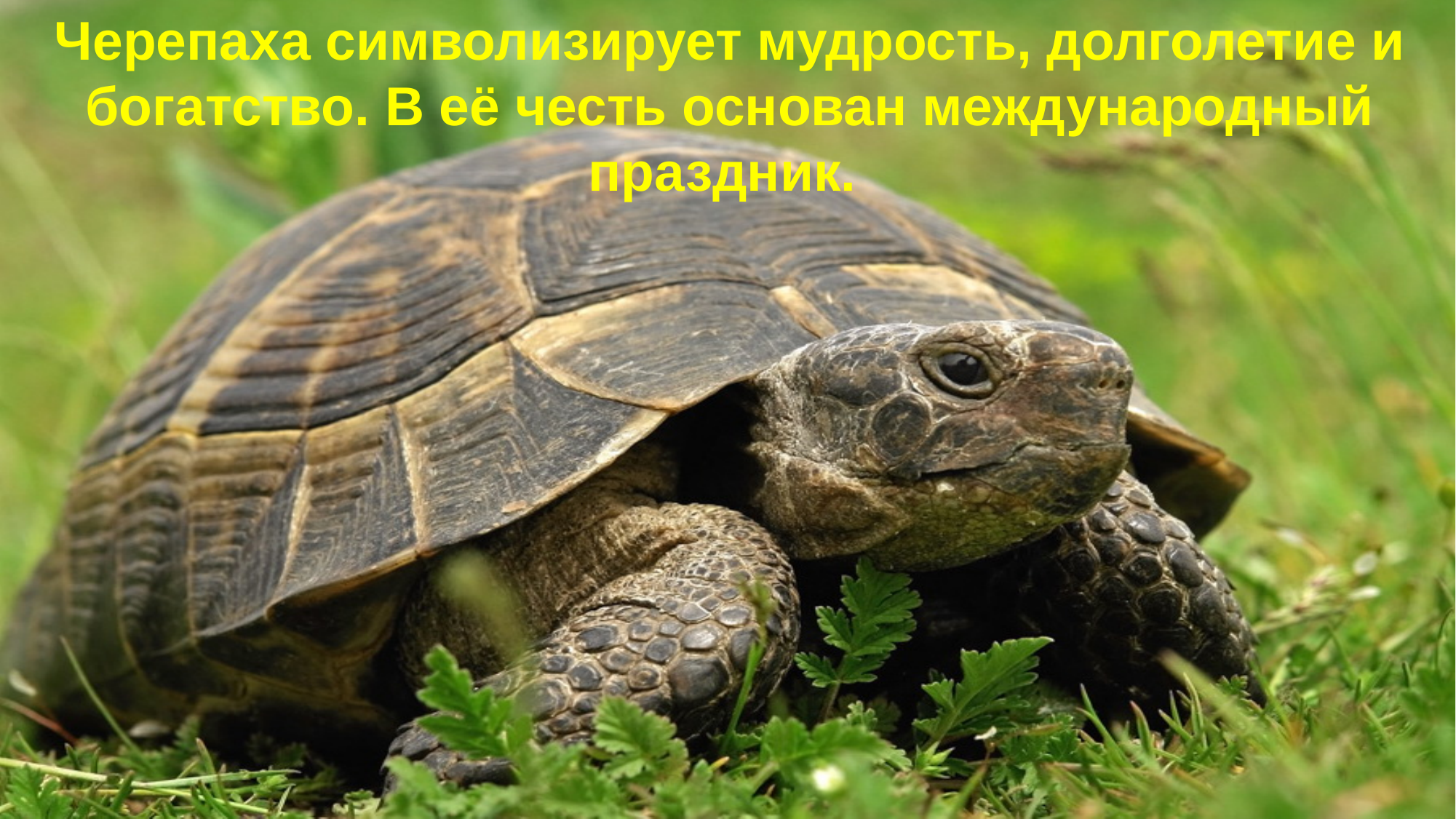

Черепаха символизирует мудрость, долголетие и богатство. В её честь основан международный праздник.